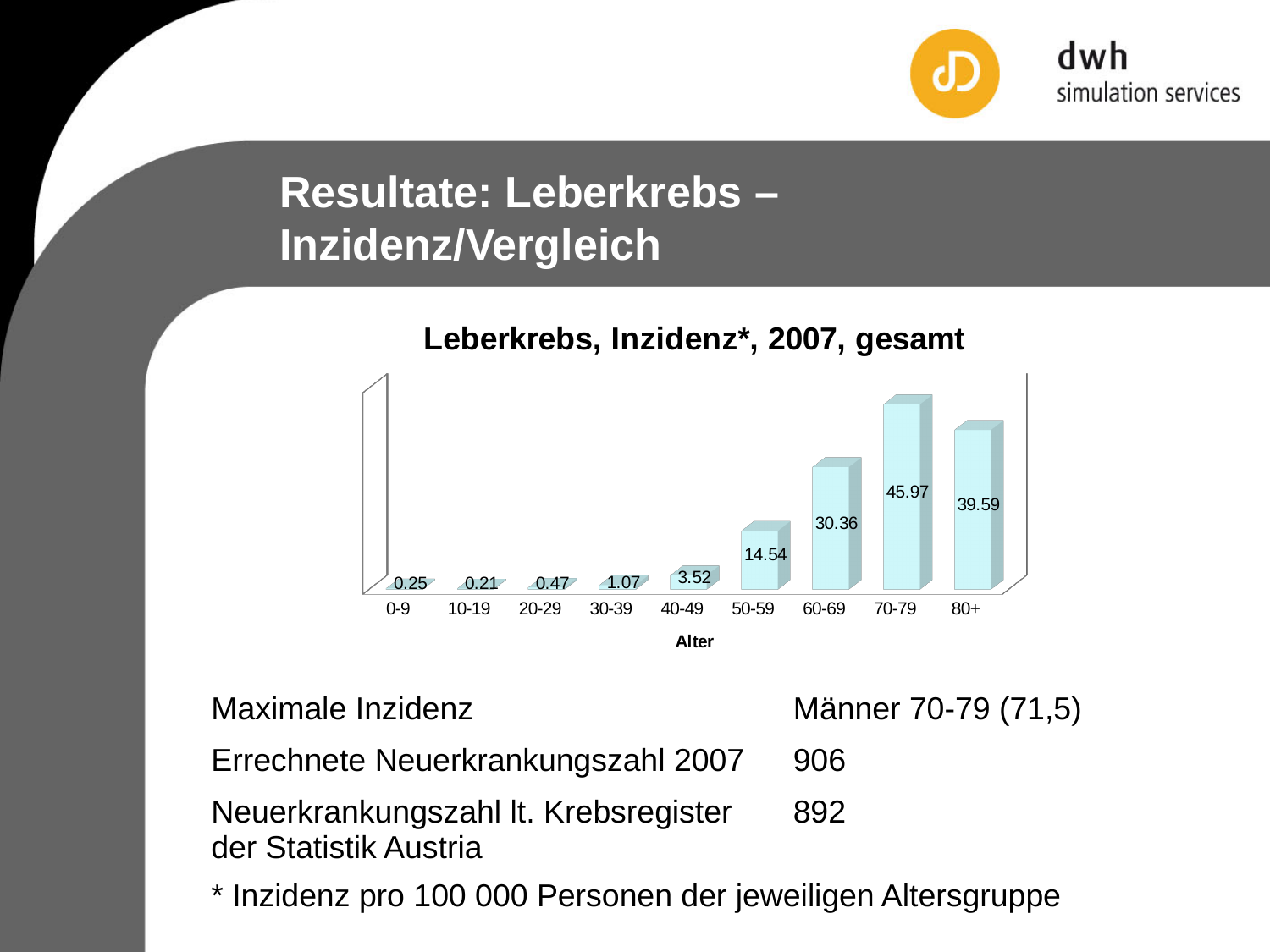

Resultate: Leberkrebs –
Inzidenz/Vergleich

[unsupported chart]

| Maximale Inzidenz | Männer 70-79 (71,5) |
| --- | --- |
| Errechnete Neuerkrankungszahl 2007 | 906 |
| Neuerkrankungszahl lt. Krebsregister der Statistik Austria | 892 |
| \* Inzidenz pro 100 000 Personen der jeweiligen Altersgruppe |  |